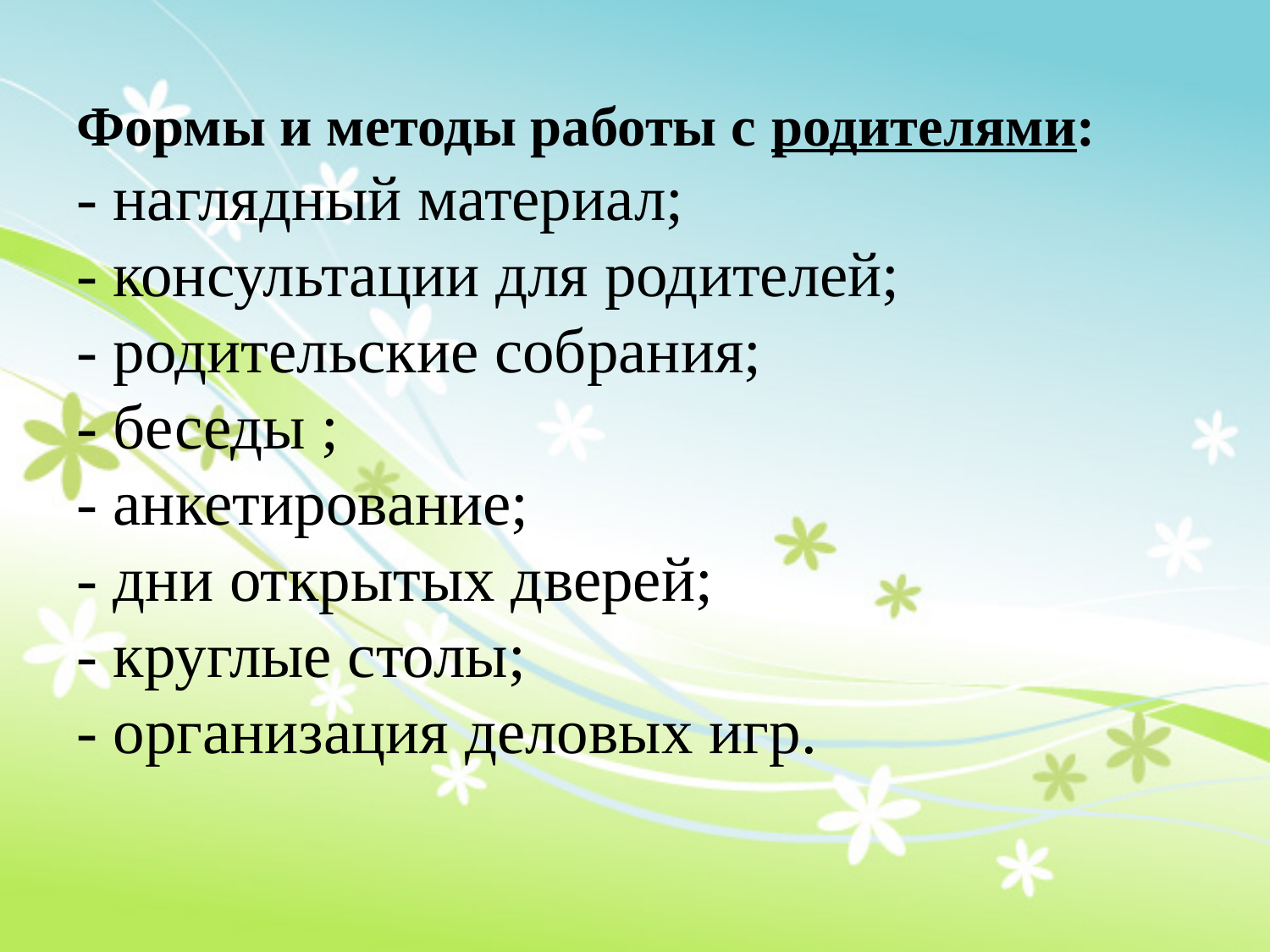

# Формы и методы работы с родителями: - наглядный материал; - консультации для родителей; - родительские собрания; - беседы ; - анкетирование; - дни открытых дверей; - круглые столы; - организация деловых игр.